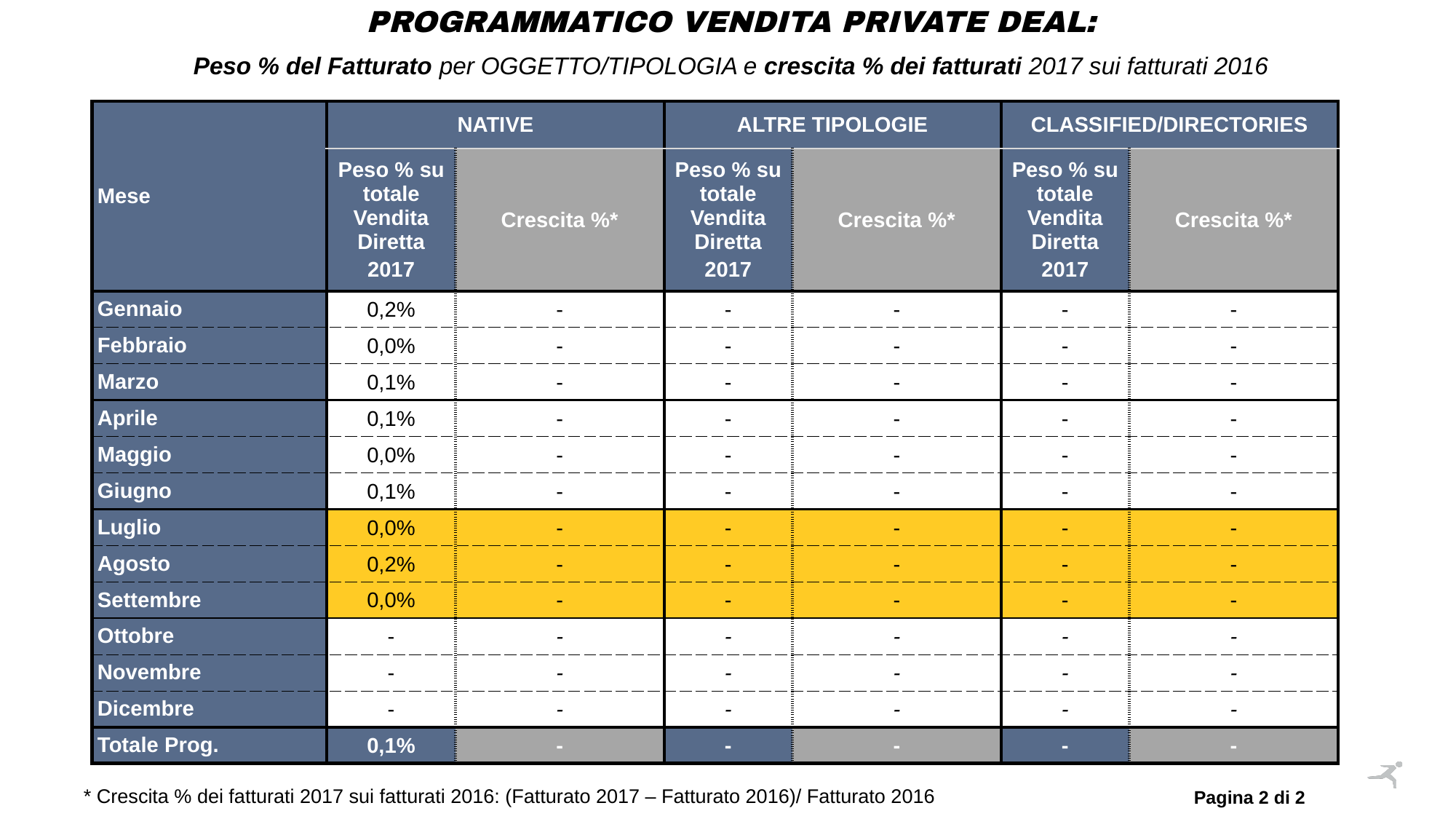

PROGRAMMATICO VENDITA PRIVATE DEAL:
Peso % del Fatturato per OGGETTO/TIPOLOGIA e crescita % dei fatturati 2017 sui fatturati 2016
| Mese | NATIVE |  | ALTRE TIPOLOGIE |  | CLASSIFIED/DIRECTORIES |  |
| --- | --- | --- | --- | --- | --- | --- |
|  | Peso % su totale Vendita Diretta 2017 | Crescita %\* | Peso % su totale Vendita Diretta 2017 | Crescita %\* | Peso % su totale Vendita Diretta 2017 | Crescita %\* |
| Gennaio | 0,2% | - | - | - | - | - |
| Febbraio | 0,0% | - | - | - | - | - |
| Marzo | 0,1% | - | - | - | - | - |
| Aprile | 0,1% | - | - | - | - | - |
| Maggio | 0,0% | - | - | - | - | - |
| Giugno | 0,1% | - | - | - | - | - |
| Luglio | 0,0% | - | - | - | - | - |
| Agosto | 0,2% | - | - | - | - | - |
| Settembre | 0,0% | - | - | - | - | - |
| Ottobre | - | - | - | - | - | - |
| Novembre | - | - | - | - | - | - |
| Dicembre | - | - | - | - | - | - |
| Totale Prog. | 0,1% | - | - | - | - | - |
* Crescita % dei fatturati 2017 sui fatturati 2016: (Fatturato 2017 – Fatturato 2016)/ Fatturato 2016
Pagina 2 di 2